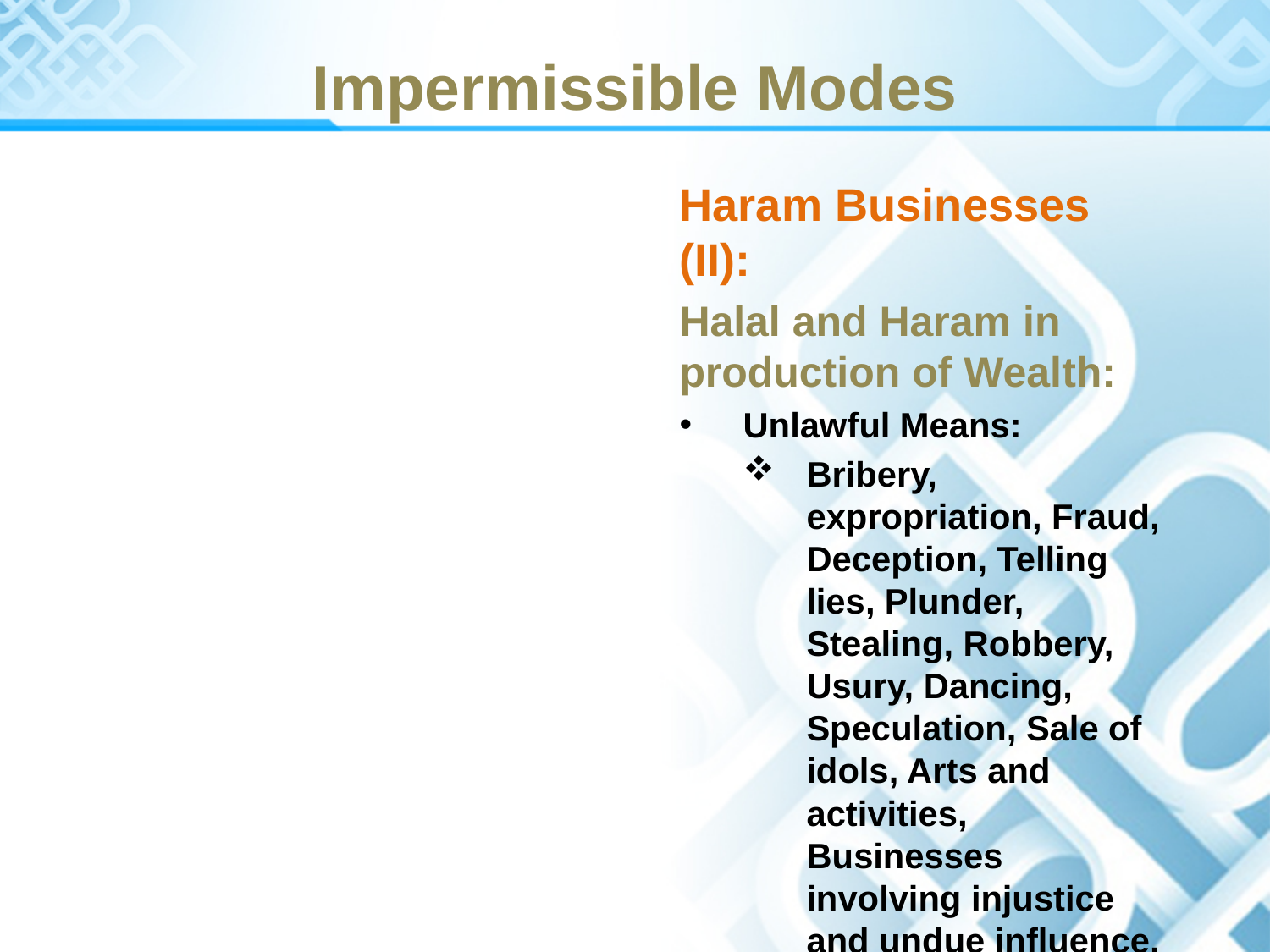

Impermissible Modes
Haram Businesses (II):
Halal and Haram in production of Wealth:
Unlawful Means:
Bribery, expropriation, Fraud, Deception, Telling lies, Plunder, Stealing, Robbery, Usury, Dancing, Speculation, Sale of idols, Arts and activities, Businesses involving injustice and undue influence.